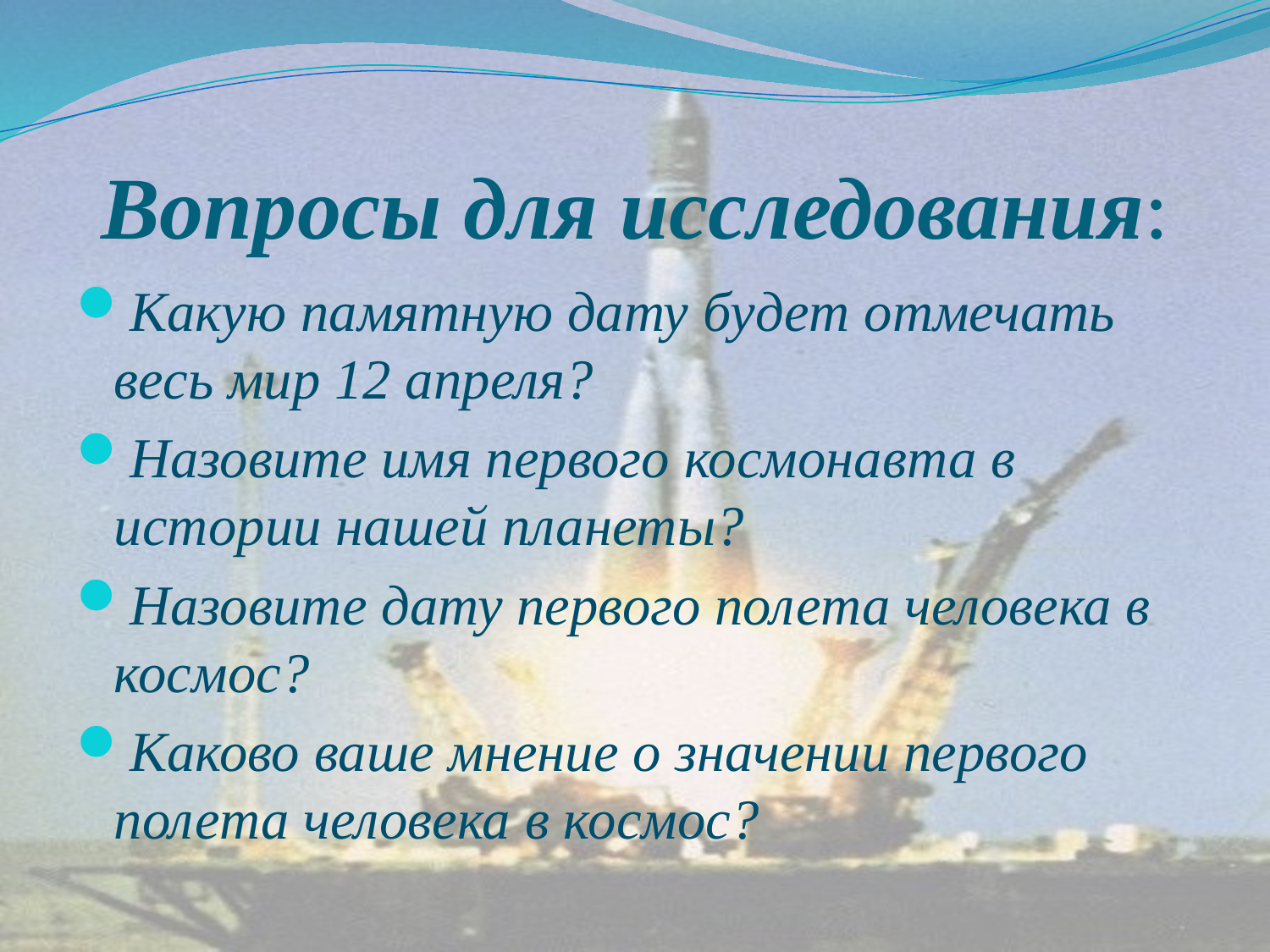

# Вопросы для исследования:
Какую памятную дату будет отмечать весь мир 12 апреля?
Назовите имя первого космонавта в истории нашей планеты?
Назовите дату первого полета человека в космос?
Каково ваше мнение о значении первого полета человека в космос?